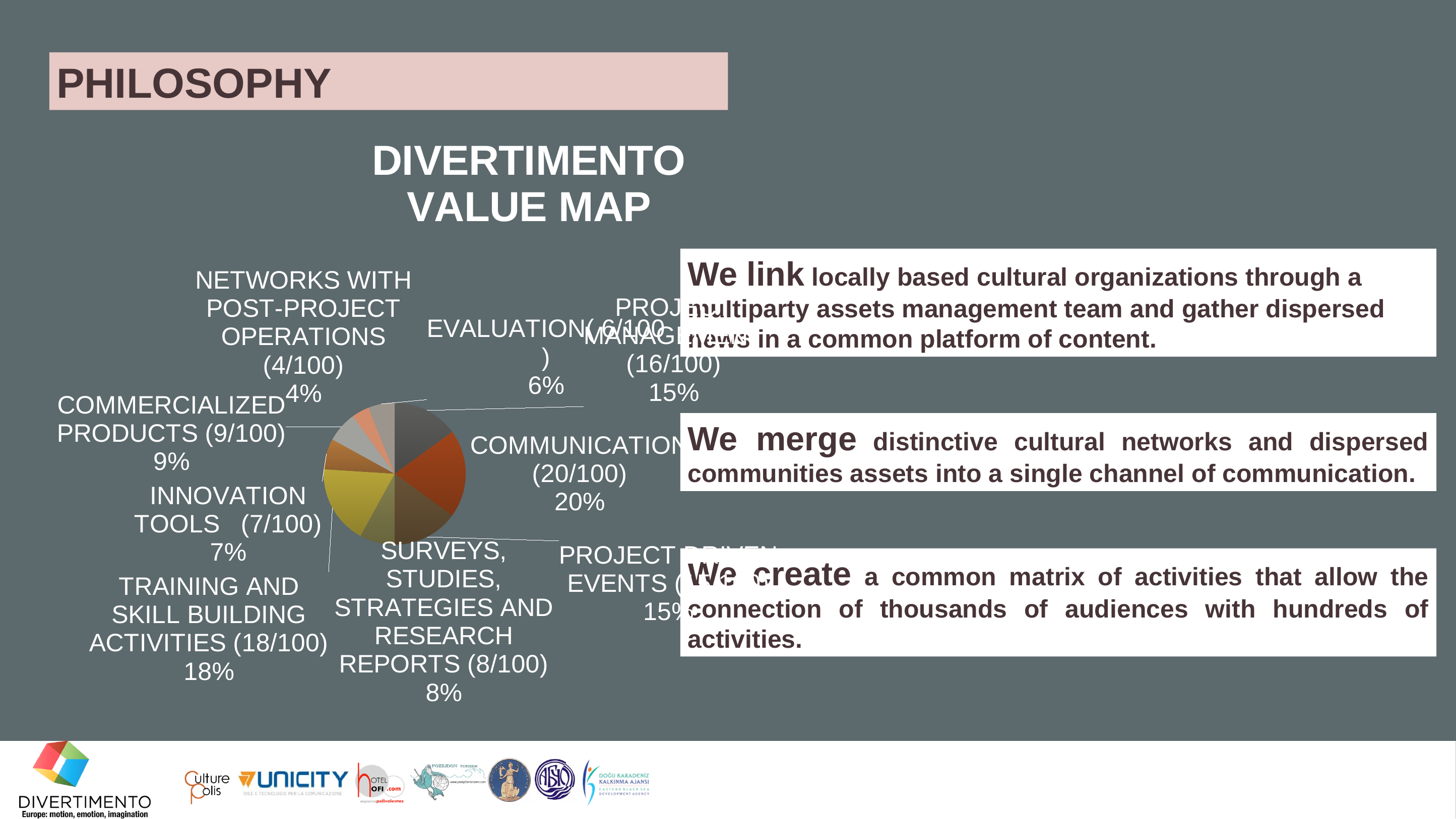

PHILOSOPHY

### Chart: DIVERTIMENTO
VALUE MAP

| Category |  |
|---|---|
| PROJECT MANAGEMENT (16/100) | 15.0 |
| COMMUNICATION (20/100) | 20.0 |
| PROJECT DRIVEN EVENTS (15/100) | 15.0 |
| SURVEYS, STUDIES, STRATEGIES AND RESEARCH REPORTS (8/100) | 8.0 |
| TRAINING AND SKILL BUILDING ACTIVITIES (18/100) | 18.0 |
| INNOVATION TOOLS   (7/100) | 7.0 |
| COMMERCIALIZED PRODUCTS (9/100) | 7.0 |
| NETWORKS WITH POST-PROJECT OPERATIONS (4/100) | 4.0 |
| EVALUATION( 6/100) | 6.0 |
We link locally based cultural organizations through a multiparty assets management team and gather dispersed news in a common platform of content.
We merge distinctive cultural networks and dispersed communities assets into a single channel of communication.
We create a common matrix of activities that allow the connection of thousands of audiences with hundreds of activities.